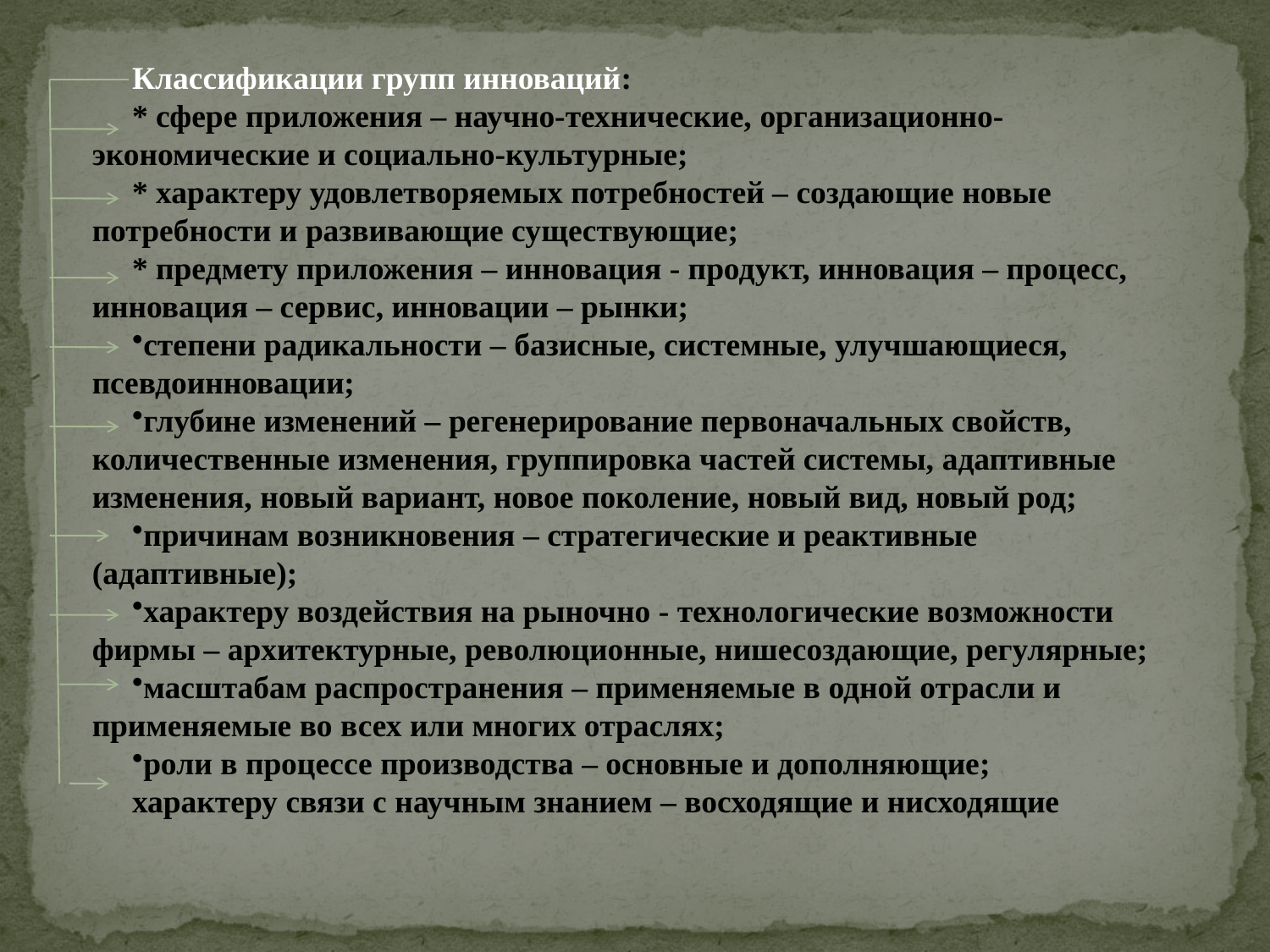

Классификации групп инноваций:
* сфере приложения – научно-технические, организационно-экономические и социально-культурные;
* характеру удовлетворяемых потребностей – создающие новые потребности и развивающие существующие;
* предмету приложения – инновация - продукт, инновация – процесс, инновация – сервис, инновации – рынки;
степени радикальности – базисные, системные, улучшающиеся, псевдоинновации;
глубине изменений – регенерирование первоначальных свойств, количественные изменения, группировка частей системы, адаптивные изменения, новый вариант, новое поколение, новый вид, новый род;
причинам возникновения – стратегические и реактивные (адаптивные);
характеру воздействия на рыночно - технологические возможности фирмы – архитектурные, революционные, нишесоздающие, регулярные;
масштабам распространения – применяемые в одной отрасли и применяемые во всех или многих отраслях;
роли в процессе производства – основные и дополняющие;
характеру связи с научным знанием – восходящие и нисходящие